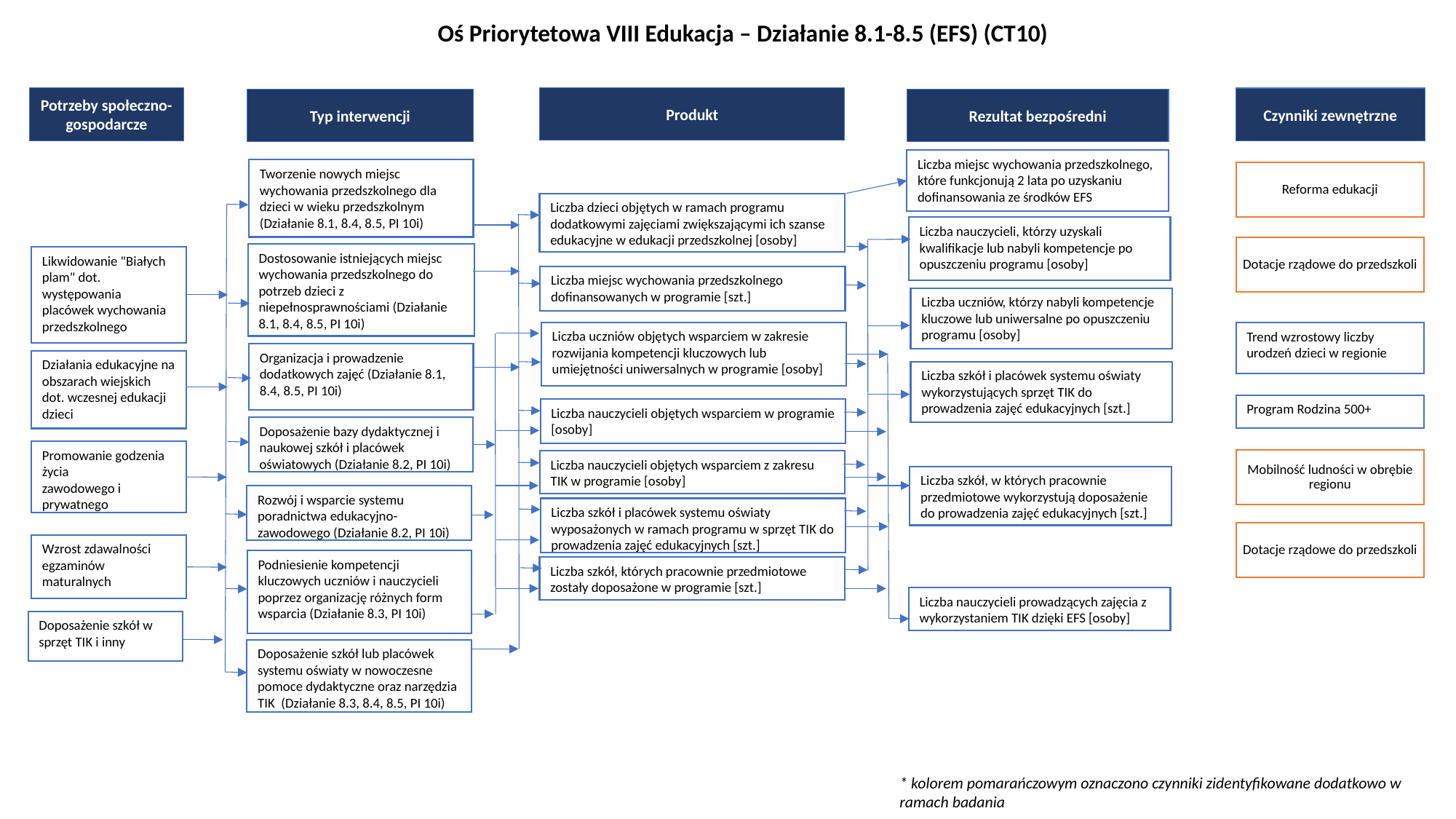

Oś Priorytetowa VIII Edukacja – Działanie 8.1-8.5 (EFS) (CT10)
Produkt
Potrzeby społeczno-gospodarcze
Czynniki zewnętrzne
Typ interwencji
Rezultat bezpośredni
Liczba miejsc wychowania przedszkolnego, które funkcjonują 2 lata po uzyskaniu dofinansowania ze środków EFS
Tworzenie nowych miejsc wychowania przedszkolnego dla dzieci w wieku przedszkolnym (Działanie 8.1, 8.4, 8.5, PI 10i)

Reforma edukacji
Liczba dzieci objętych w ramach programu dodatkowymi zajęciami zwiększającymi ich szanse edukacyjne w edukacji przedszkolnej [osoby]
Liczba nauczycieli, którzy uzyskali kwalifikacje lub nabyli kompetencje po opuszczeniu programu [osoby]
Dotacje rządowe do przedszkoli
Dostosowanie istniejących miejsc wychowania przedszkolnego do potrzeb dzieci z niepełnosprawnościami (Działanie 8.1, 8.4, 8.5, PI 10i)

Likwidowanie "Białych plam" dot. występowania placówek wychowania przedszkolnego
Liczba miejsc wychowania przedszkolnego dofinansowanych w programie [szt.]
Liczba uczniów, którzy nabyli kompetencje kluczowe lub uniwersalne po opuszczeniu programu [osoby]
Liczba uczniów objętych wsparciem w zakresie rozwijania kompetencji kluczowych lub umiejętności uniwersalnych w programie [osoby]
Trend wzrostowy liczby urodzeń dzieci w regionie
Organizacja i prowadzenie dodatkowych zajęć (Działanie 8.1, 8.4, 8.5, PI 10i)
Działania edukacyjne na obszarach wiejskich dot. wczesnej edukacji dzieci
Liczba szkół i placówek systemu oświaty wykorzystujących sprzęt TIK do prowadzenia zajęć edukacyjnych [szt.]
Program Rodzina 500+
Liczba nauczycieli objętych wsparciem w programie [osoby]
Doposażenie bazy dydaktycznej i naukowej szkół i placówek oświatowych (Działanie 8.2, PI 10i)
Promowanie godzenia życia
zawodowego i prywatnego
Mobilność ludności w obrębie regionu
Liczba nauczycieli objętych wsparciem z zakresu TIK w programie [osoby]
Liczba szkół, w których pracownie przedmiotowe wykorzystują doposażenie do prowadzenia zajęć edukacyjnych [szt.]
Rozwój i wsparcie systemu poradnictwa edukacyjno-zawodowego (Działanie 8.2, PI 10i)
Liczba szkół i placówek systemu oświaty wyposażonych w ramach programu w sprzęt TIK do prowadzenia zajęć edukacyjnych [szt.]
Dotacje rządowe do przedszkoli
Wzrost zdawalności egzaminów maturalnych
Podniesienie kompetencji kluczowych uczniów i nauczycieli poprzez organizację różnych form wsparcia (Działanie 8.3, PI 10i)
Liczba szkół, których pracownie przedmiotowe zostały doposażone w programie [szt.]
Liczba nauczycieli prowadzących zajęcia z wykorzystaniem TIK dzięki EFS [osoby]
Doposażenie szkół w sprzęt TIK i inny
Doposażenie szkół lub placówek systemu oświaty w nowoczesne pomoce dydaktyczne oraz narzędzia TIK  (Działanie 8.3, 8.4, 8.5, PI 10i)
* kolorem pomarańczowym oznaczono czynniki zidentyfikowane dodatkowo w ramach badania